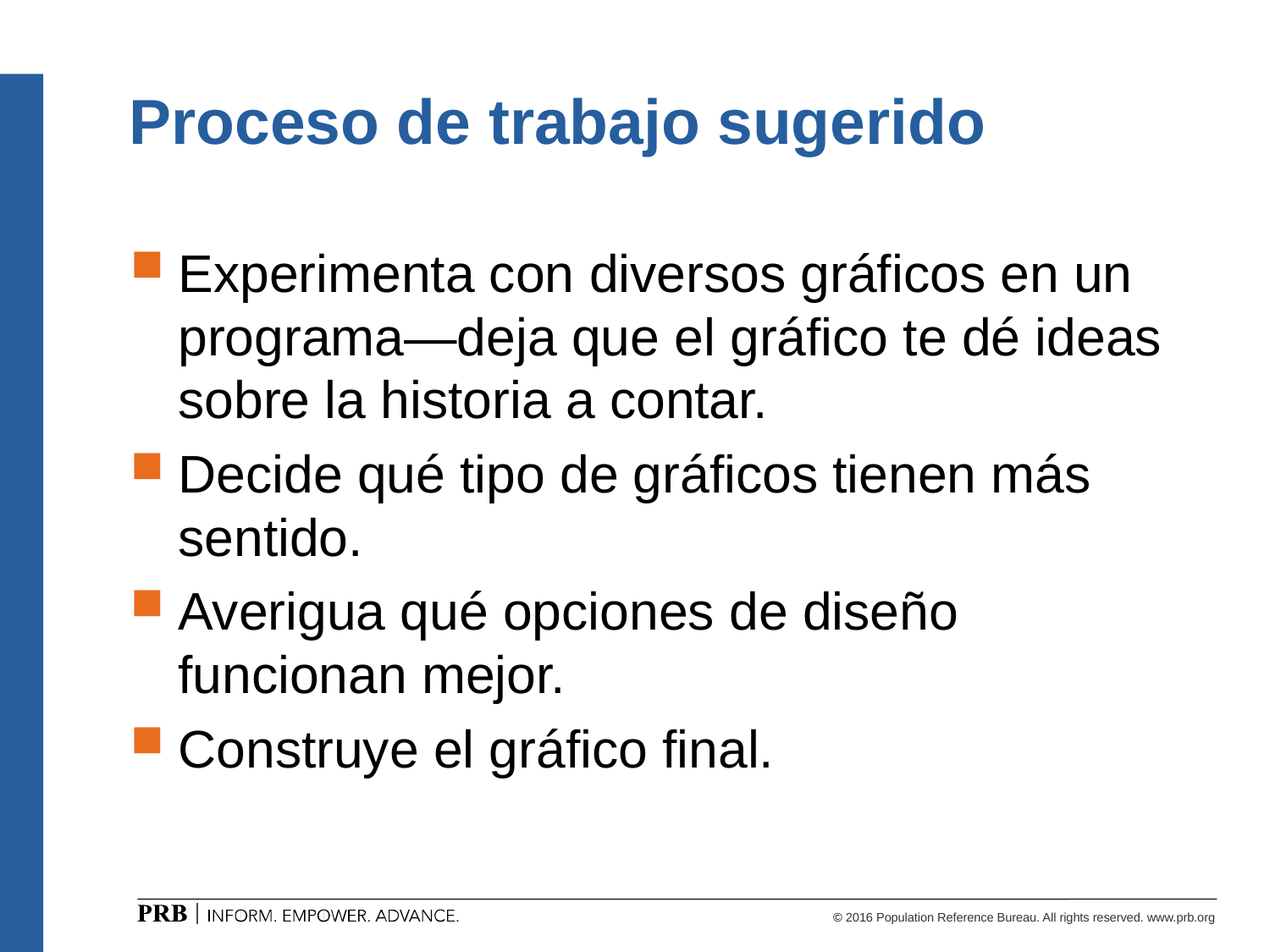

# Proceso de trabajo sugerido
Experimenta con diversos gráficos en un programa—deja que el gráfico te dé ideas sobre la historia a contar.
Decide qué tipo de gráficos tienen más sentido.
Averigua qué opciones de diseño funcionan mejor.
Construye el gráfico final.